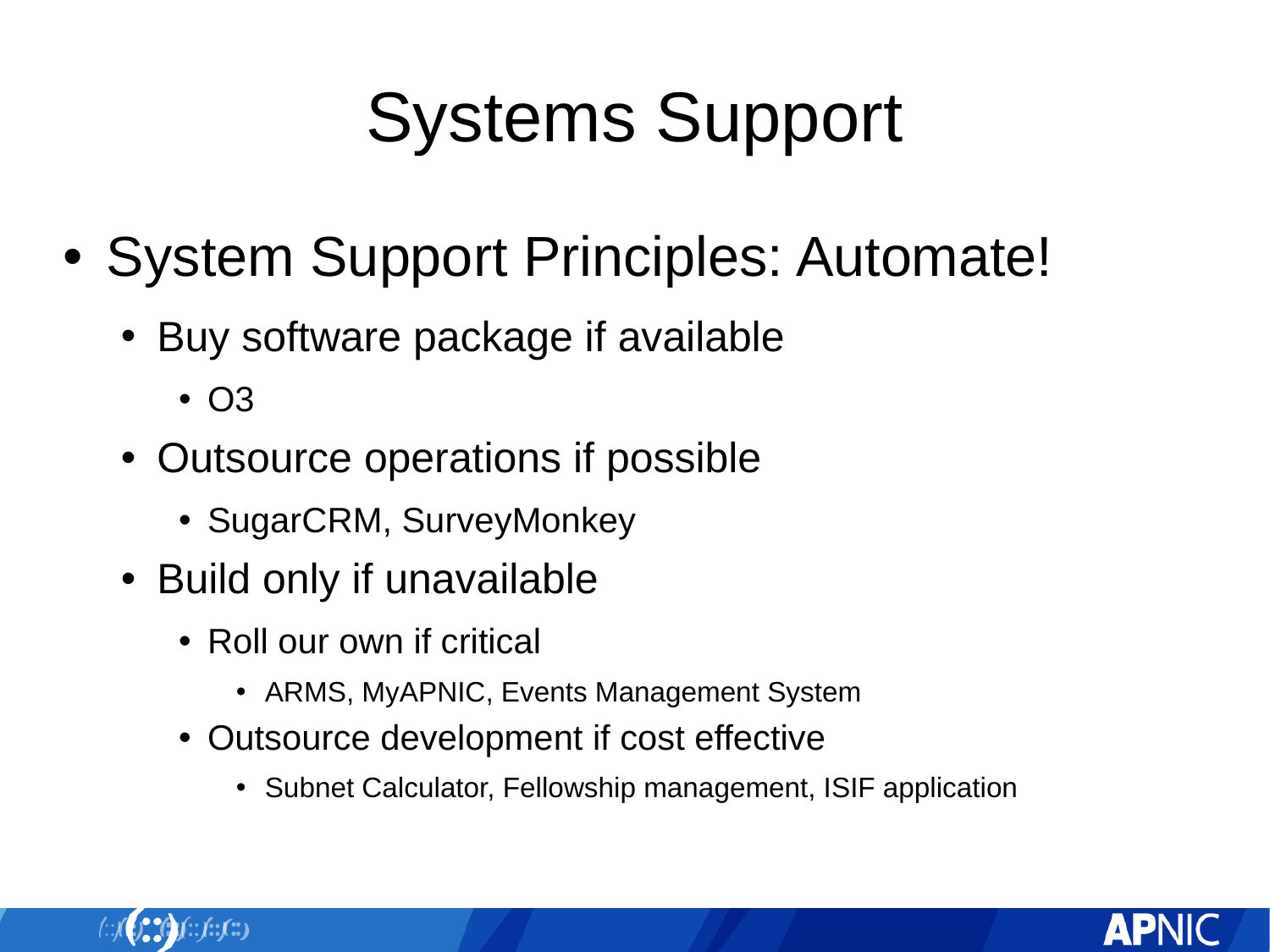

# Systems Support
System Support Principles: Automate!
Buy software package if available
O3
Outsource operations if possible
SugarCRM, SurveyMonkey
Build only if unavailable
Roll our own if critical
ARMS, MyAPNIC, Events Management System
Outsource development if cost effective
Subnet Calculator, Fellowship management, ISIF application